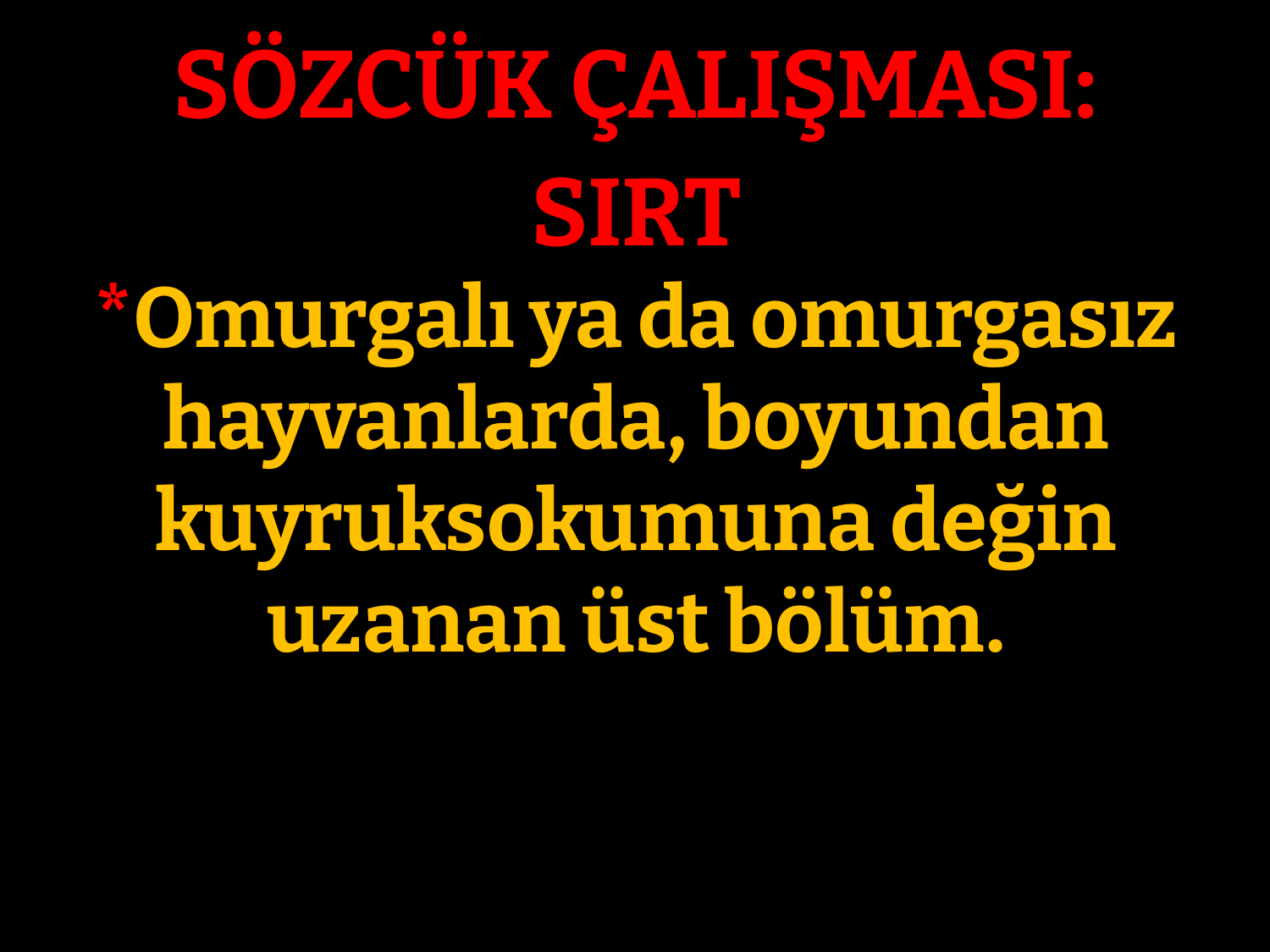

SÖZCÜK ÇALIŞMASI:
SIRT
*Omurgalı ya da omurgasız hayvanlarda, boyundan kuyruksokumuna değin uzanan üst bölüm.